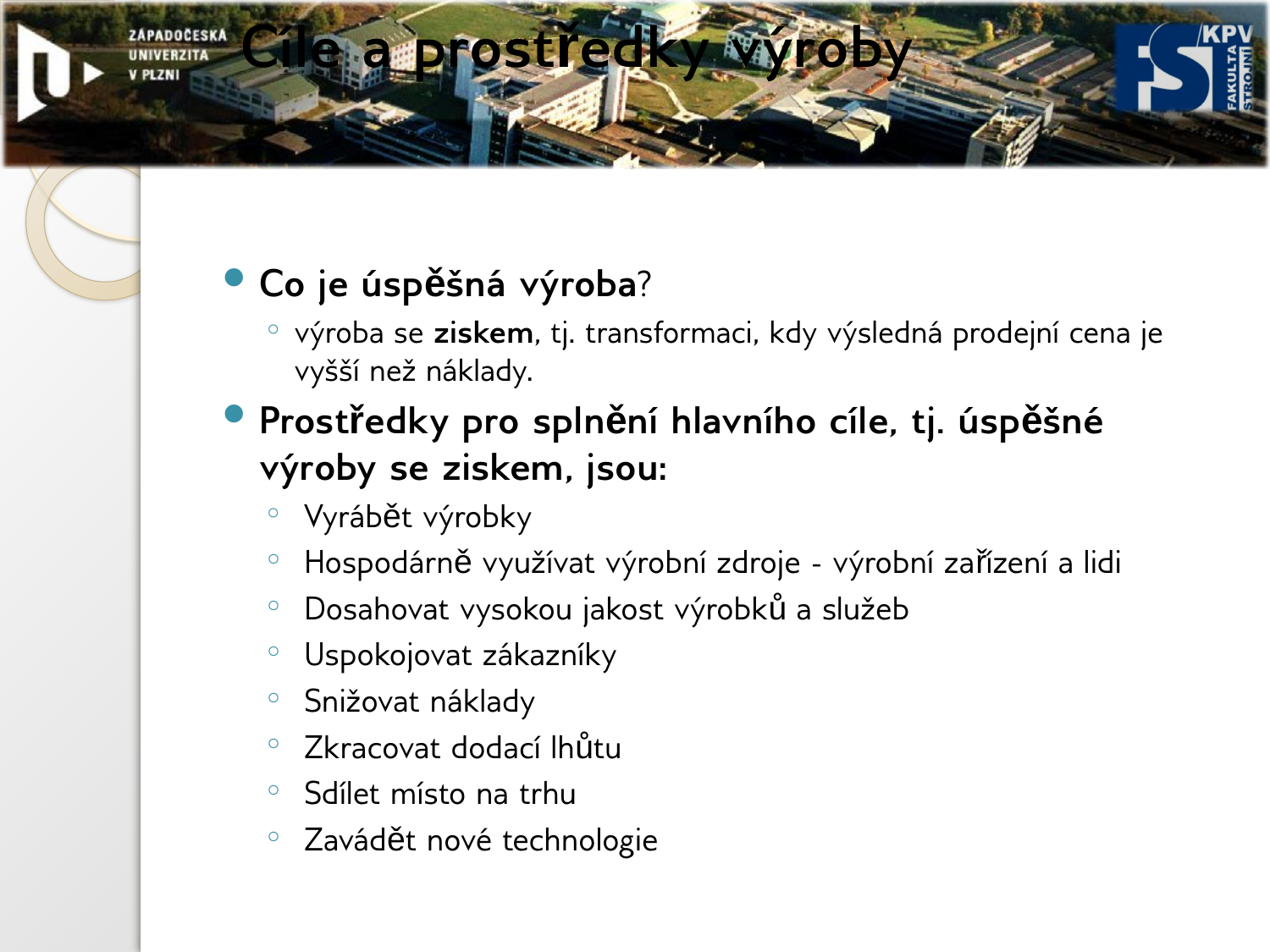

# Cíle a prostředky výroby

Co je úspěšná výroba?
výroba se ziskem, tj. transformaci, kdy výsledná prodejní cena je vyšší než náklady.
Prostředky pro splnění hlavního cíle, tj. úspěšné výroby se ziskem, jsou:
 Vyrábět výrobky
 Hospodárně využívat výrobní zdroje - výrobní zařízení a lidi
 Dosahovat vysokou jakost výrobků a služeb
 Uspokojovat zákazníky
 Snižovat náklady
 Zkracovat dodací lhůtu
 Sdílet místo na trhu
 Zavádět nové technologie